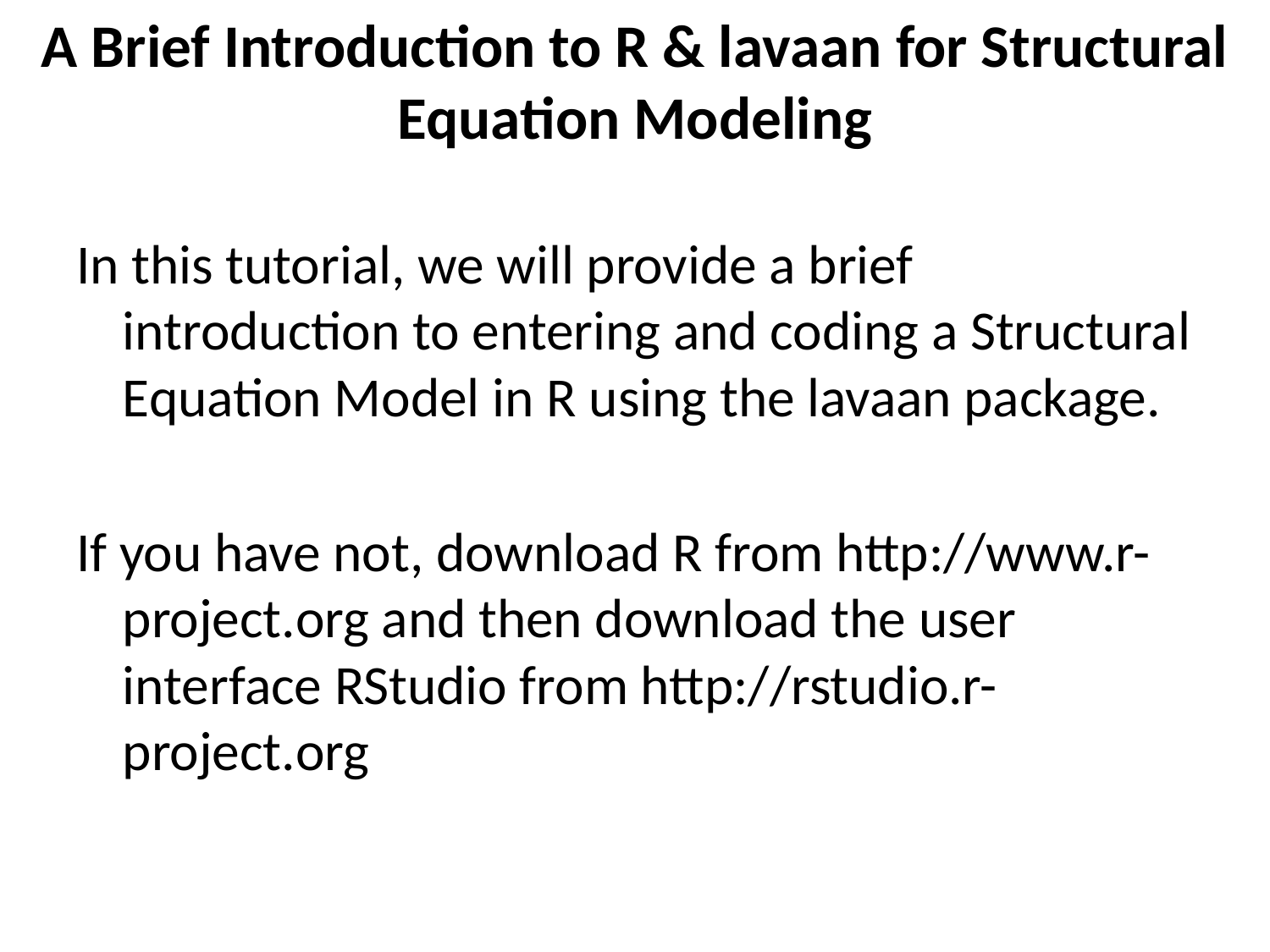

# A Brief Introduction to R & lavaan for Structural Equation Modeling
In this tutorial, we will provide a brief introduction to entering and coding a Structural Equation Model in R using the lavaan package.

If you have not, download R from http://www.r-project.org and then download the user interface RStudio from http://rstudio.r-project.org